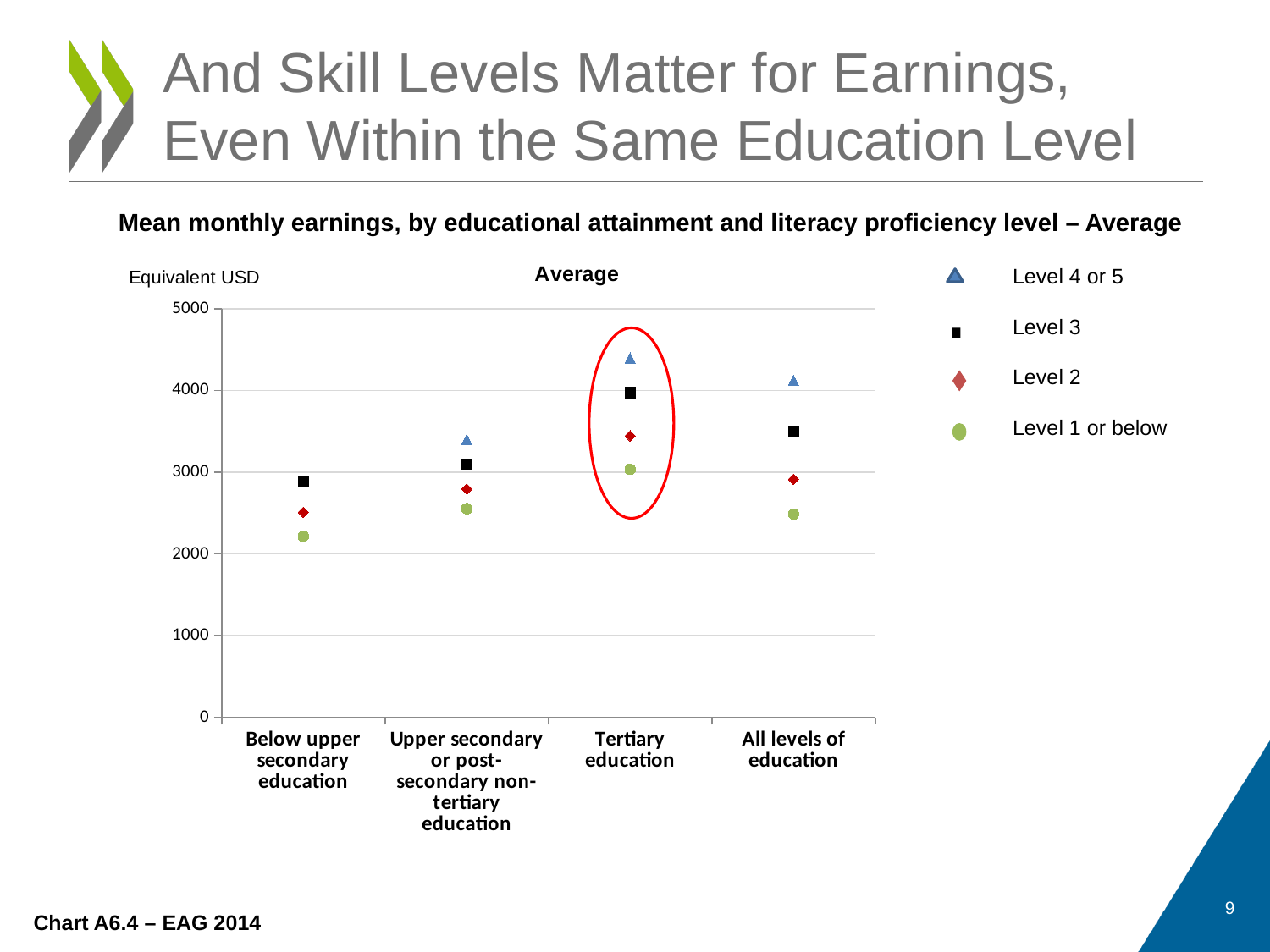

# And Skill Levels Matter for Earnings, Even Within the Same Education Level
Mean monthly earnings, by educational attainment and literacy proficiency level – Average

### Chart

| Category | Level 1 or below | Level 2 | Level 3 | Level 4 or 5 |
|---|---|---|---|---|
| Below upper secondary education | 2214.0826794264417 | 2507.8351294602307 | 2879.6332671043283 | None |
| Upper secondary or post-secondary non-tertiary education | 2551.6848970820683 | 2793.7812706804402 | 3089.3306671095706 | 3399.2769446449083 |
| Tertiary education | 3033.841048937732 | 3442.685632881236 | 3974.909877981101 | 4394.598433510663 |
| All levels of education | 2486.4189347389797 | 2912.2341496782014 | 3499.2638289723673 | 4120.225861908747 |
Level 4 or 5

Level 3

Level 2

Level 1 or below

9
Chart A6.4 – EAG 2014